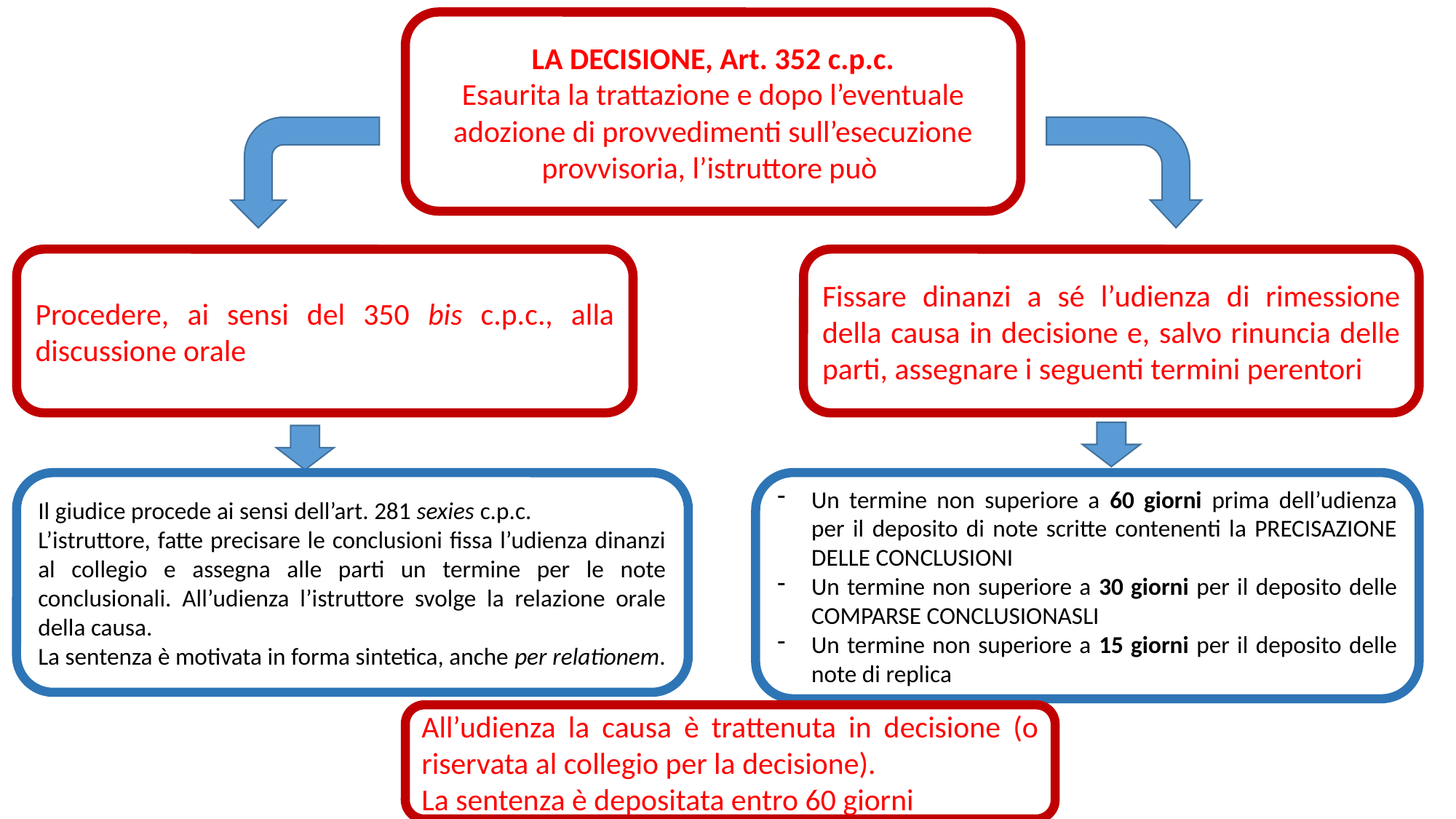

LA DECISIONE, Art. 352 c.p.c.
Esaurita la trattazione e dopo l’eventuale adozione di provvedimenti sull’esecuzione provvisoria, l’istruttore può

Procedere, ai sensi del 350 bis c.p.c., alla discussione orale
Fissare dinanzi a sé l’udienza di rimessione della causa in decisione e, salvo rinuncia delle parti, assegnare i seguenti termini perentori

Il giudice procede ai sensi dell’art. 281 sexies c.p.c.
L’istruttore, fatte precisare le conclusioni fissa l’udienza dinanzi al collegio e assegna alle parti un termine per le note conclusionali. All’udienza l’istruttore svolge la relazione orale della causa.
La sentenza è motivata in forma sintetica, anche per relationem.
Un termine non superiore a 60 giorni prima dell’udienza per il deposito di note scritte contenenti la PRECISAZIONE DELLE CONCLUSIONI
Un termine non superiore a 30 giorni per il deposito delle COMPARSE CONCLUSIONASLI
Un termine non superiore a 15 giorni per il deposito delle note di replica
All’udienza la causa è trattenuta in decisione (o riservata al collegio per la decisione).
La sentenza è depositata entro 60 giorni